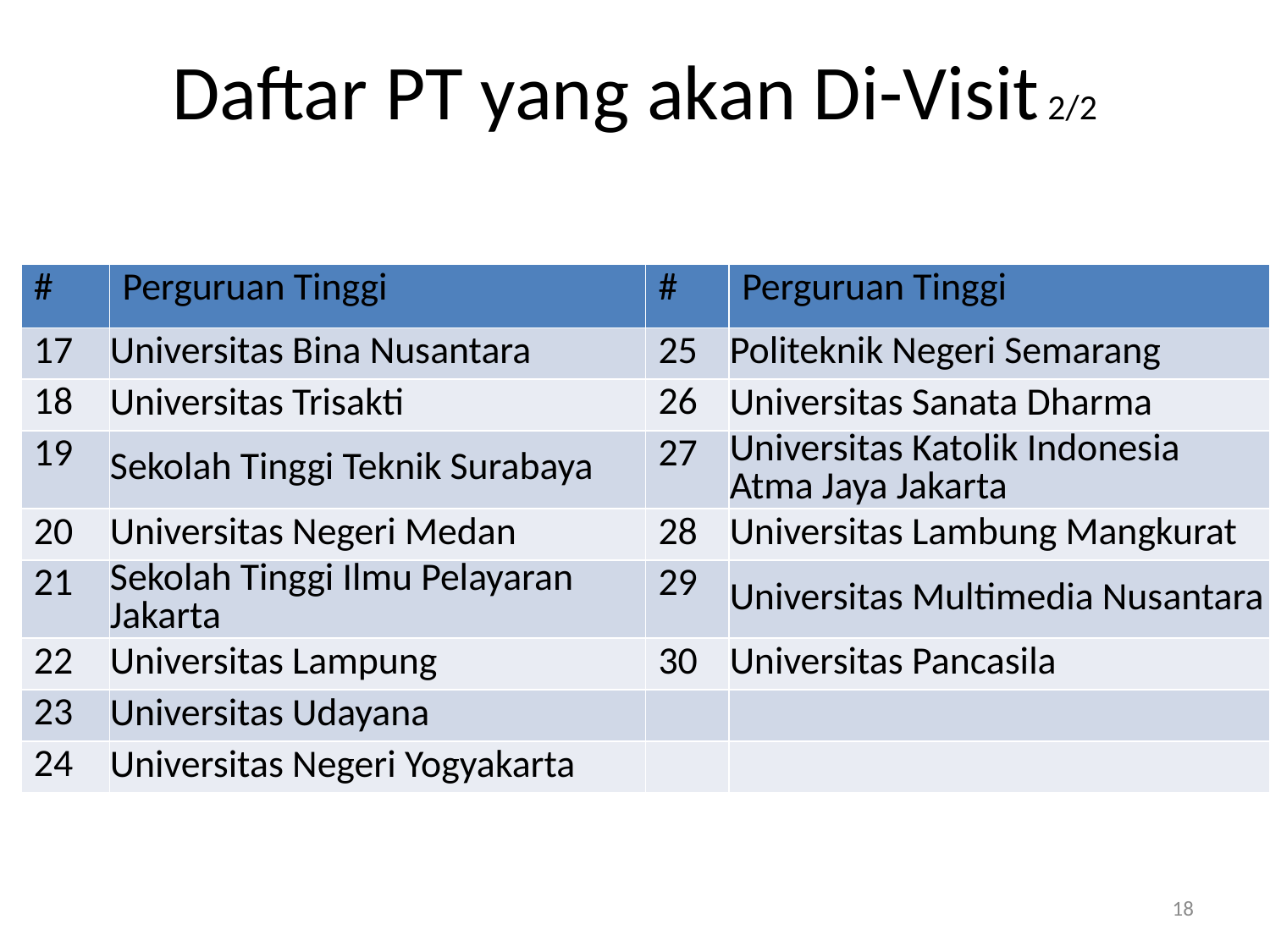

# Daftar PT yang akan Di-Visit 2/2
| # | Perguruan Tinggi | # | Perguruan Tinggi |
| --- | --- | --- | --- |
| 17 | Universitas Bina Nusantara | 25 | Politeknik Negeri Semarang |
| 18 | Universitas Trisakti | 26 | Universitas Sanata Dharma |
| 19 | Sekolah Tinggi Teknik Surabaya | 27 | Universitas Katolik Indonesia Atma Jaya Jakarta |
| 20 | Universitas Negeri Medan | 28 | Universitas Lambung Mangkurat |
| 21 | Sekolah Tinggi Ilmu Pelayaran Jakarta | 29 | Universitas Multimedia Nusantara |
| 22 | Universitas Lampung | 30 | Universitas Pancasila |
| 23 | Universitas Udayana |  |  |
| 24 | Universitas Negeri Yogyakarta |  |  |
18